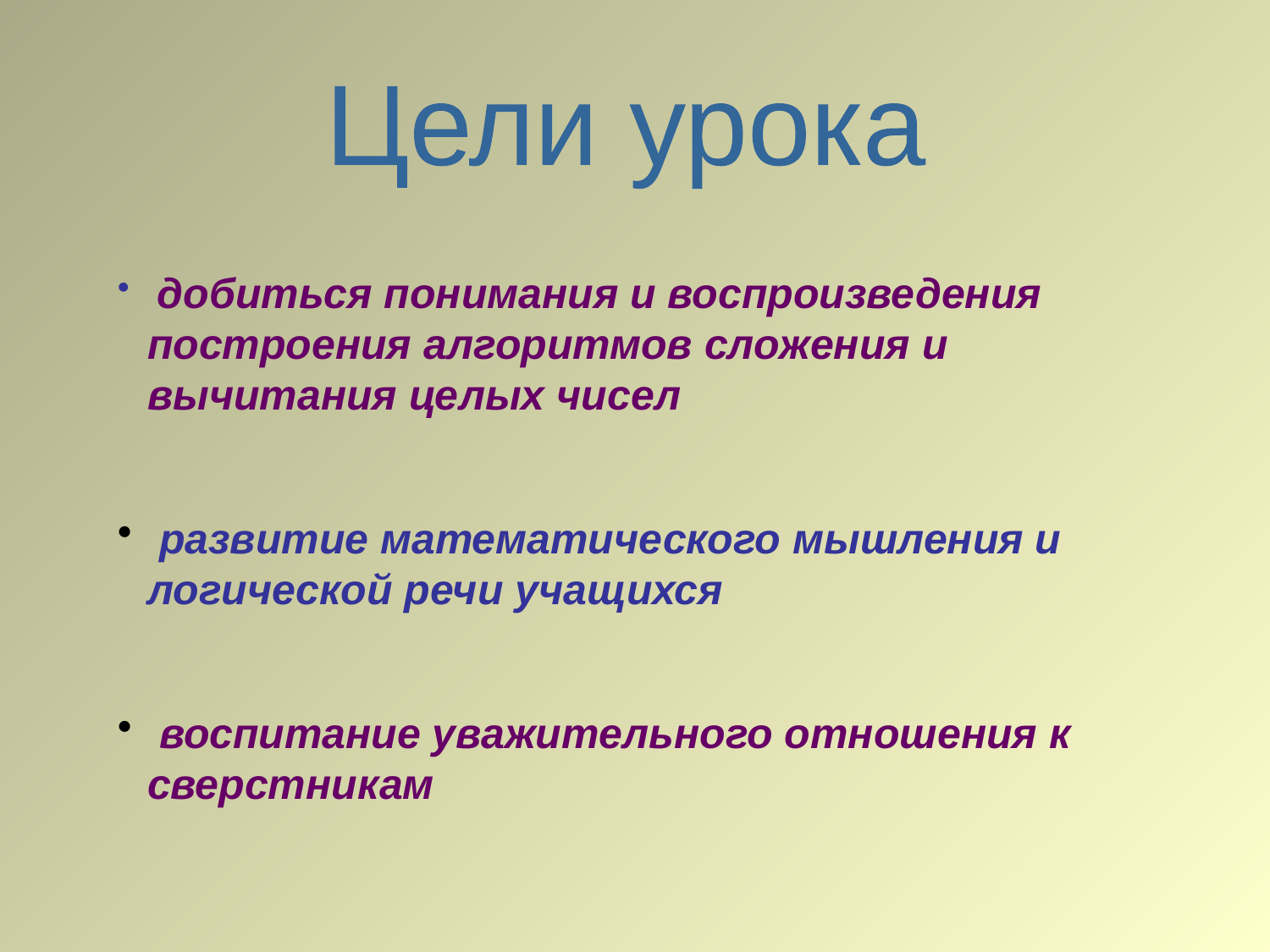

Цели урока
 добиться понимания и воспроизведения построения алгоритмов сложения и вычитания целых чисел

 развитие математического мышления и логической речи учащихся

 воспитание уважительного отношения к сверстникам